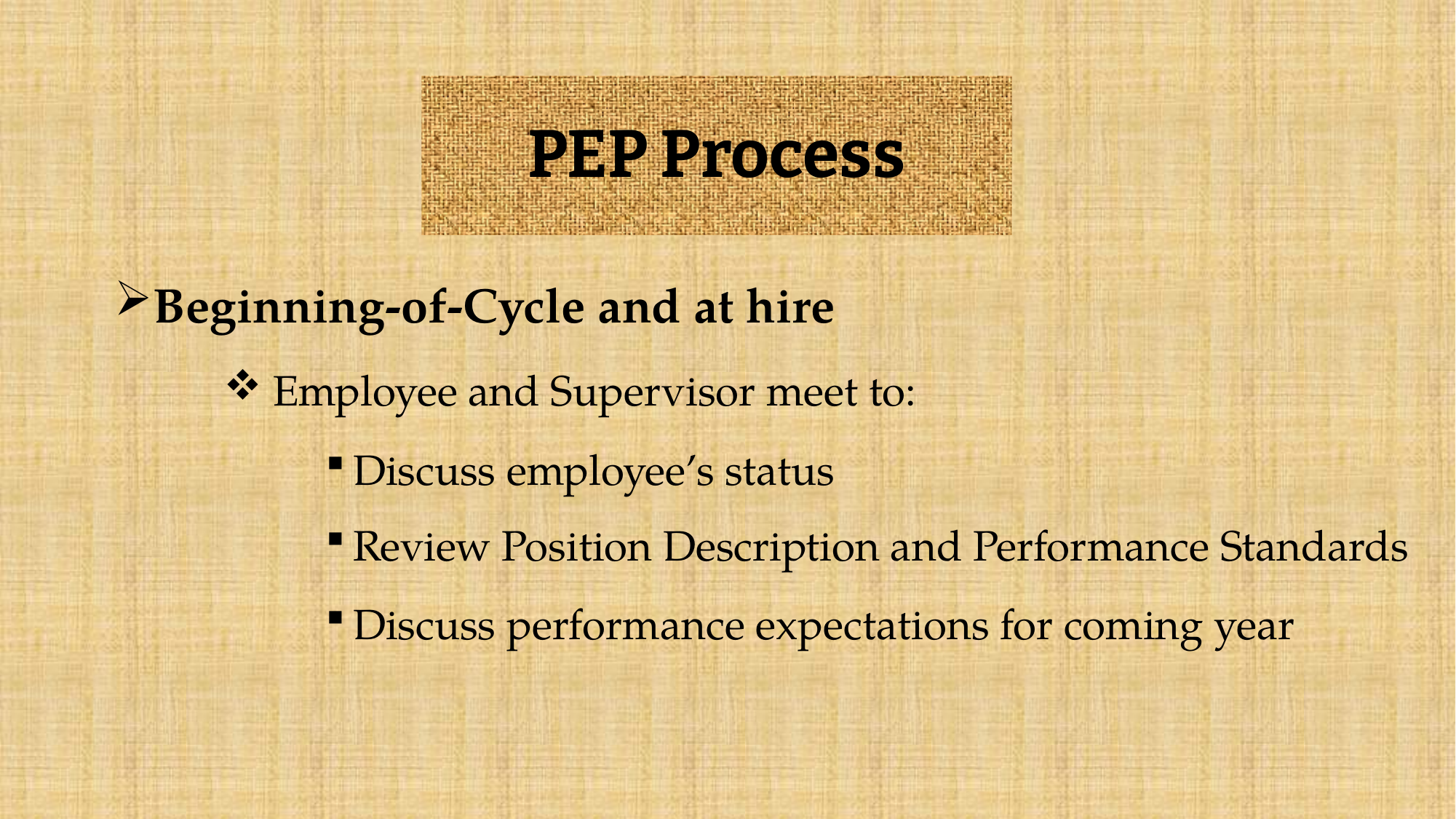

# PEP Process
Beginning-of-Cycle and at hire
 Employee and Supervisor meet to:
Discuss employee’s status
Review Position Description and Performance Standards
Discuss performance expectations for coming year